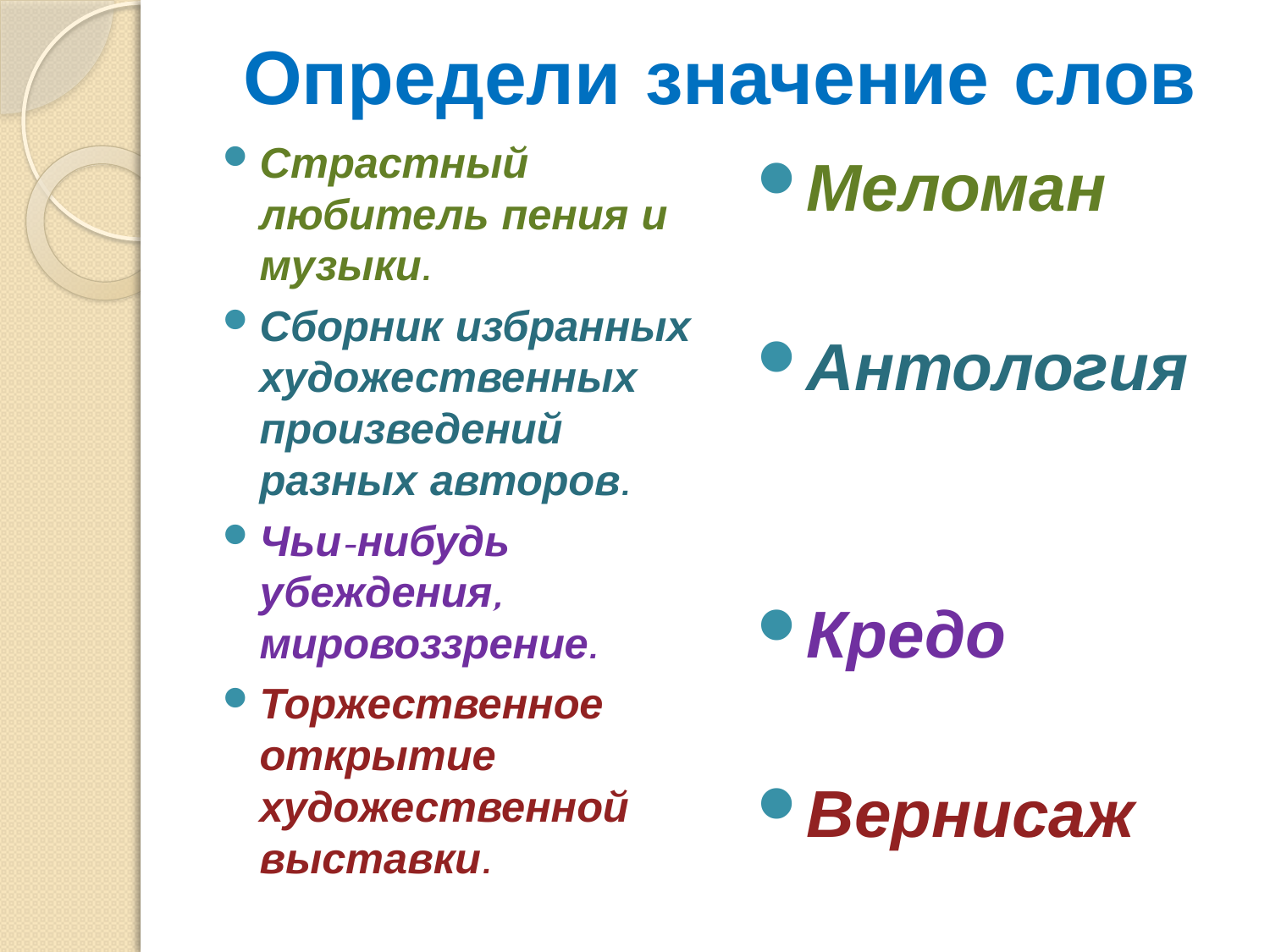

# Определи значение слов
Страстный любитель пения и музыки.
Сборник избранных художественных произведений разных авторов.
Чьи-нибудь убеждения, мировоззрение.
Торжественное открытие художественной выставки.

Меломан

Антология

Кредо

Вернисаж